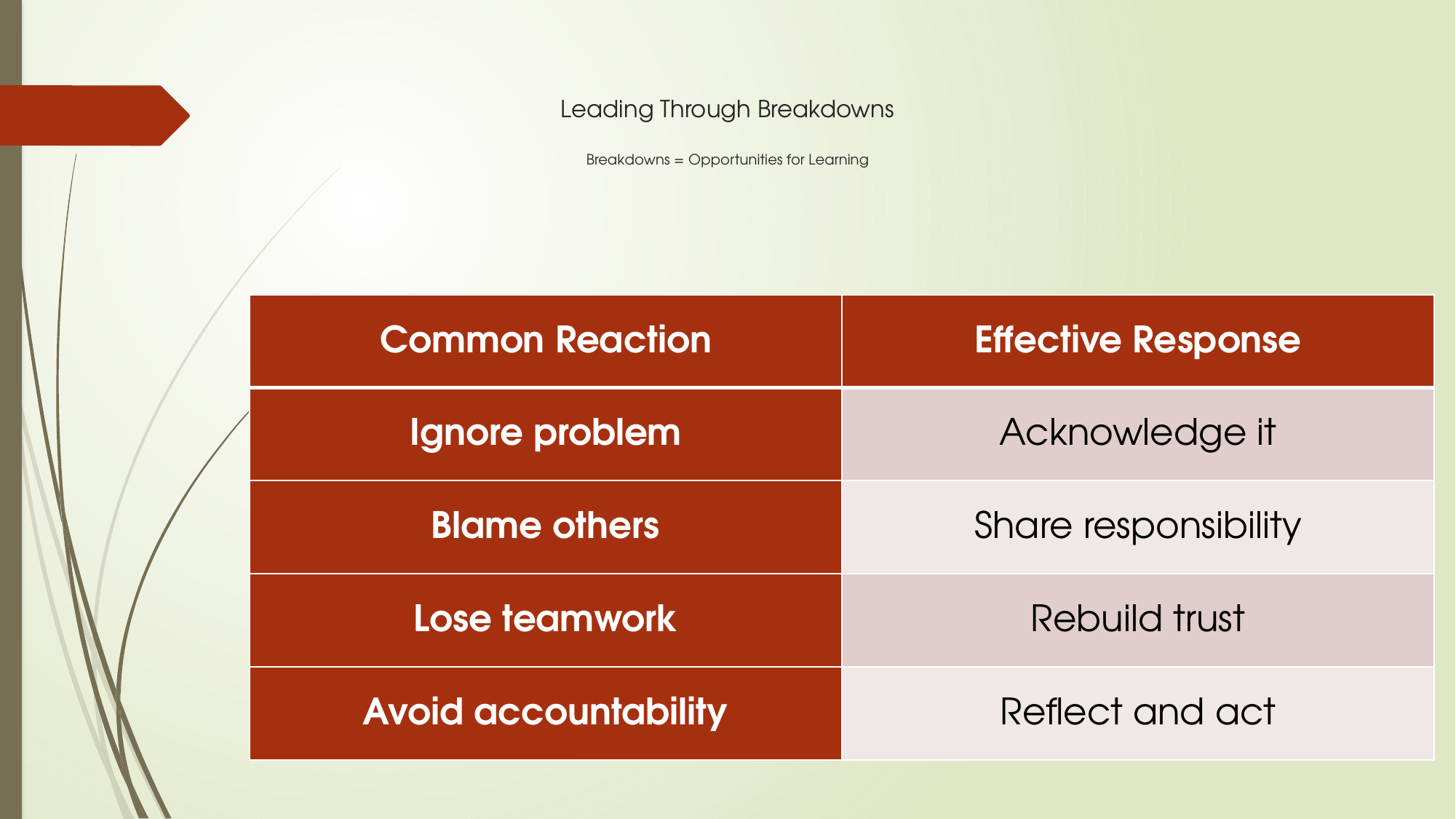

# Leading Through Breakdowns Breakdowns = Opportunities for Learning
| Common Reaction | Effective Response |
| --- | --- |
| Ignore problem | Acknowledge it |
| Blame others | Share responsibility |
| Lose teamwork | Rebuild trust |
| Avoid accountability | Reflect and act |